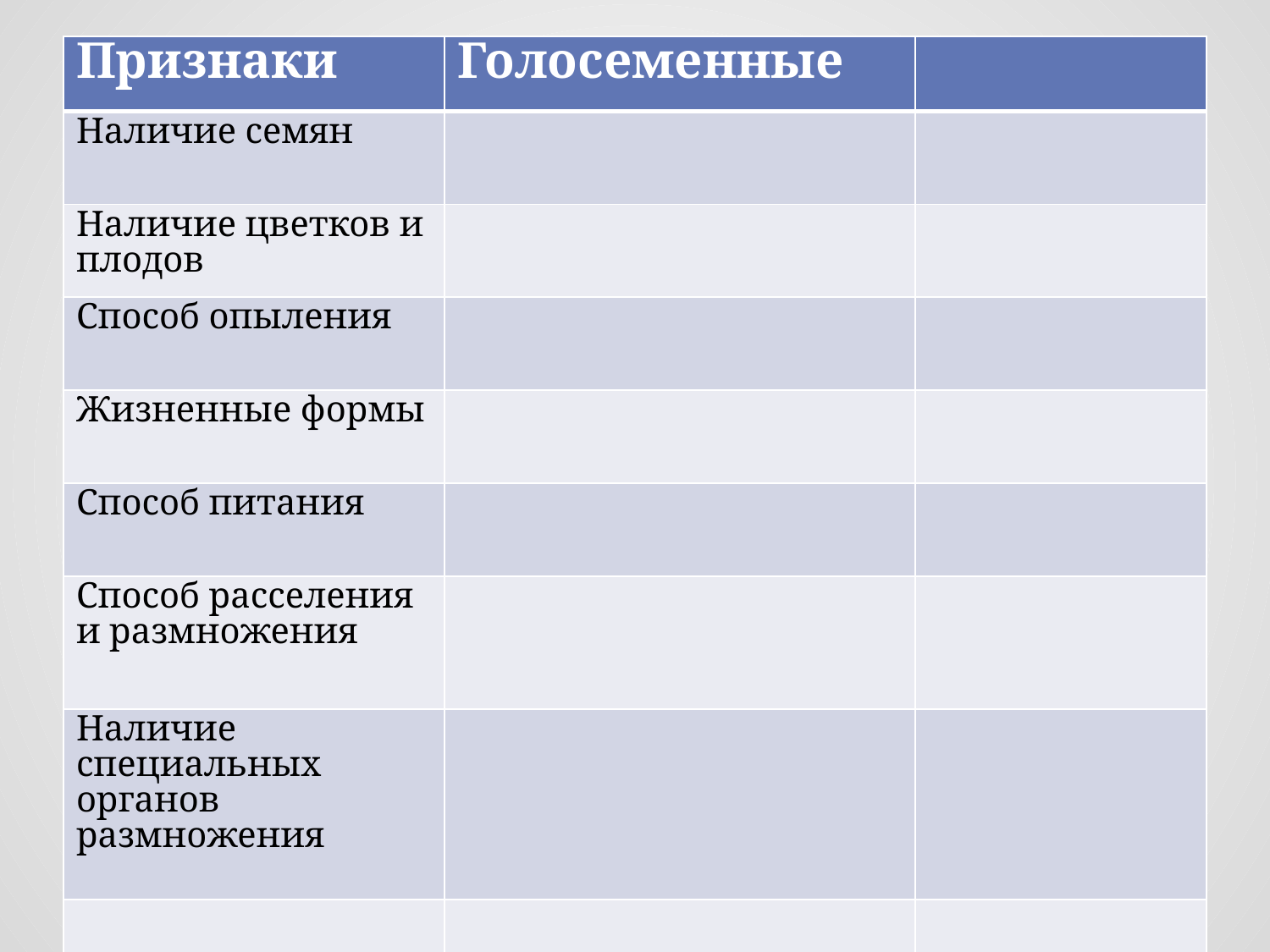

#
| Признаки | Голосеменные |  |
| --- | --- | --- |
| Наличие семян |  |  |
| Наличие цветков и плодов |  |  |
| Способ опыления |  |  |
| Жизненные формы |  |  |
| Способ питания |  |  |
| Способ расселения и размножения |  |  |
| Наличие специальных органов размножения |  |  |
|  |  |  |